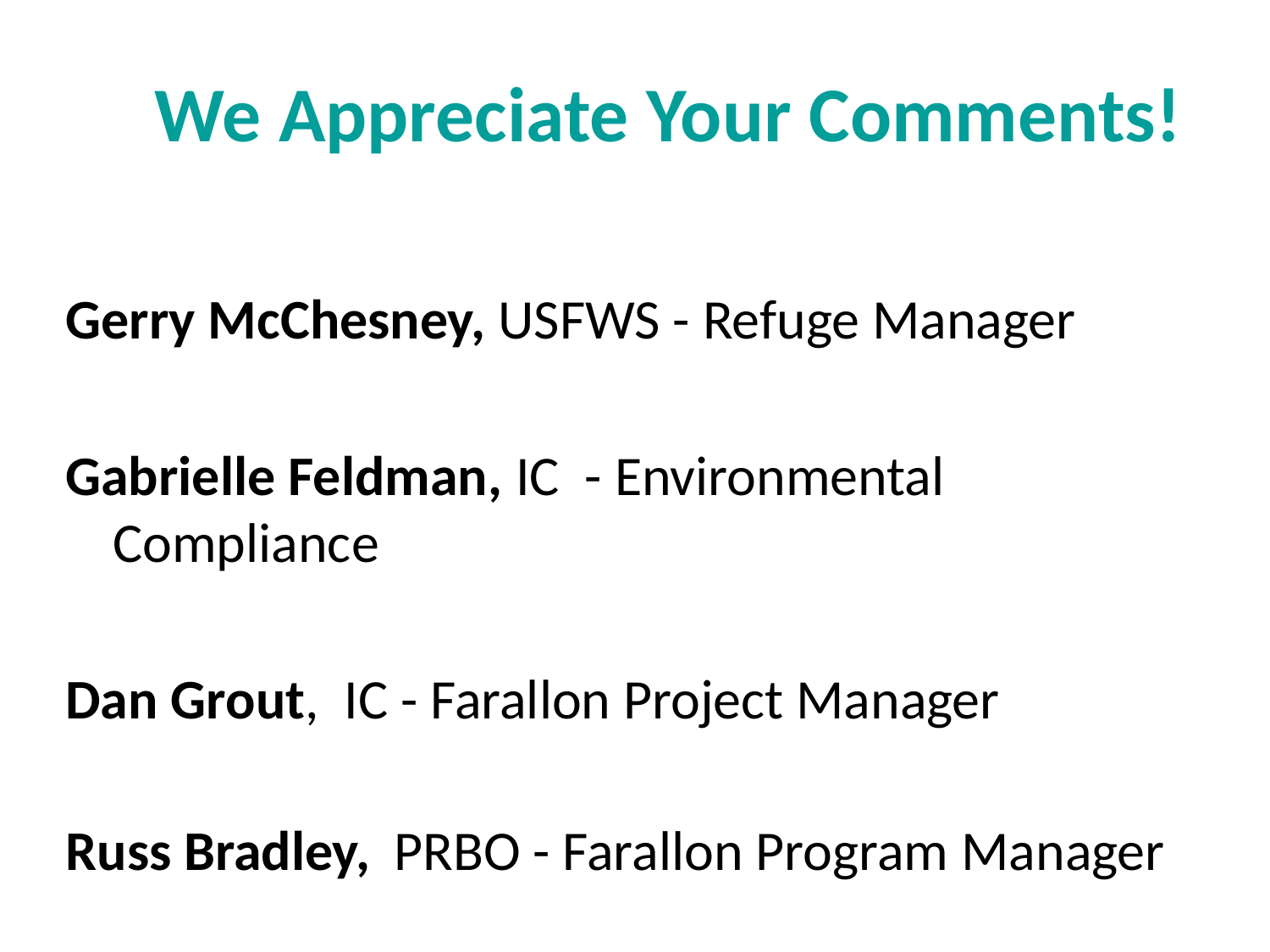

Gerry McChesney, USFWS - Refuge Manager

Gabrielle Feldman, IC  - Environmental Compliance

Dan Grout,  IC - Farallon Project Manager

Russ Bradley,  PRBO - Farallon Program Manager

  We Appreciate Your Comments!